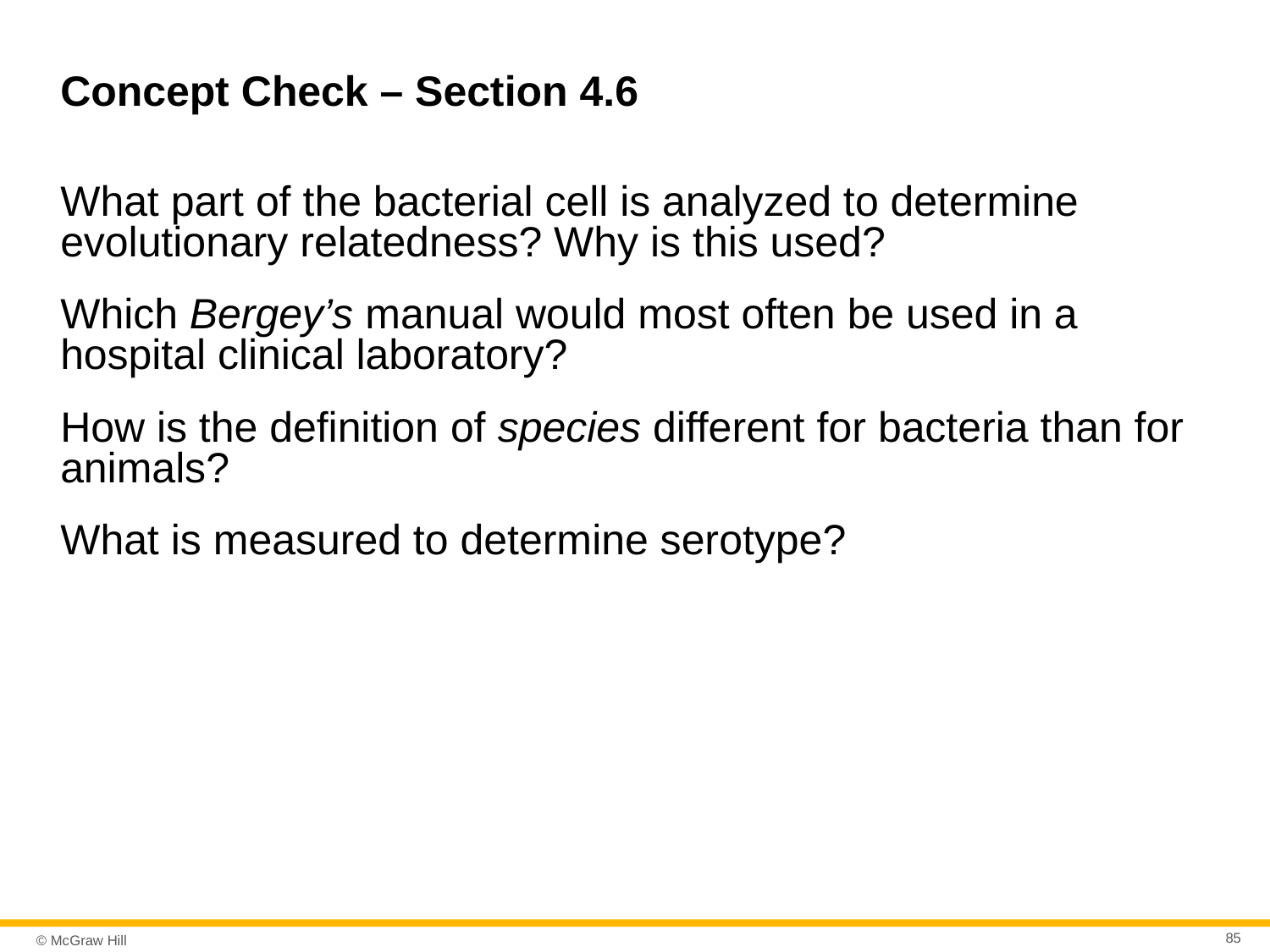

# Concept Check – Section 4.6
What part of the bacterial cell is analyzed to determine evolutionary relatedness? Why is this used?
Which Bergey’s manual would most often be used in a hospital clinical laboratory?
How is the definition of species different for bacteria than for animals?
What is measured to determine serotype?